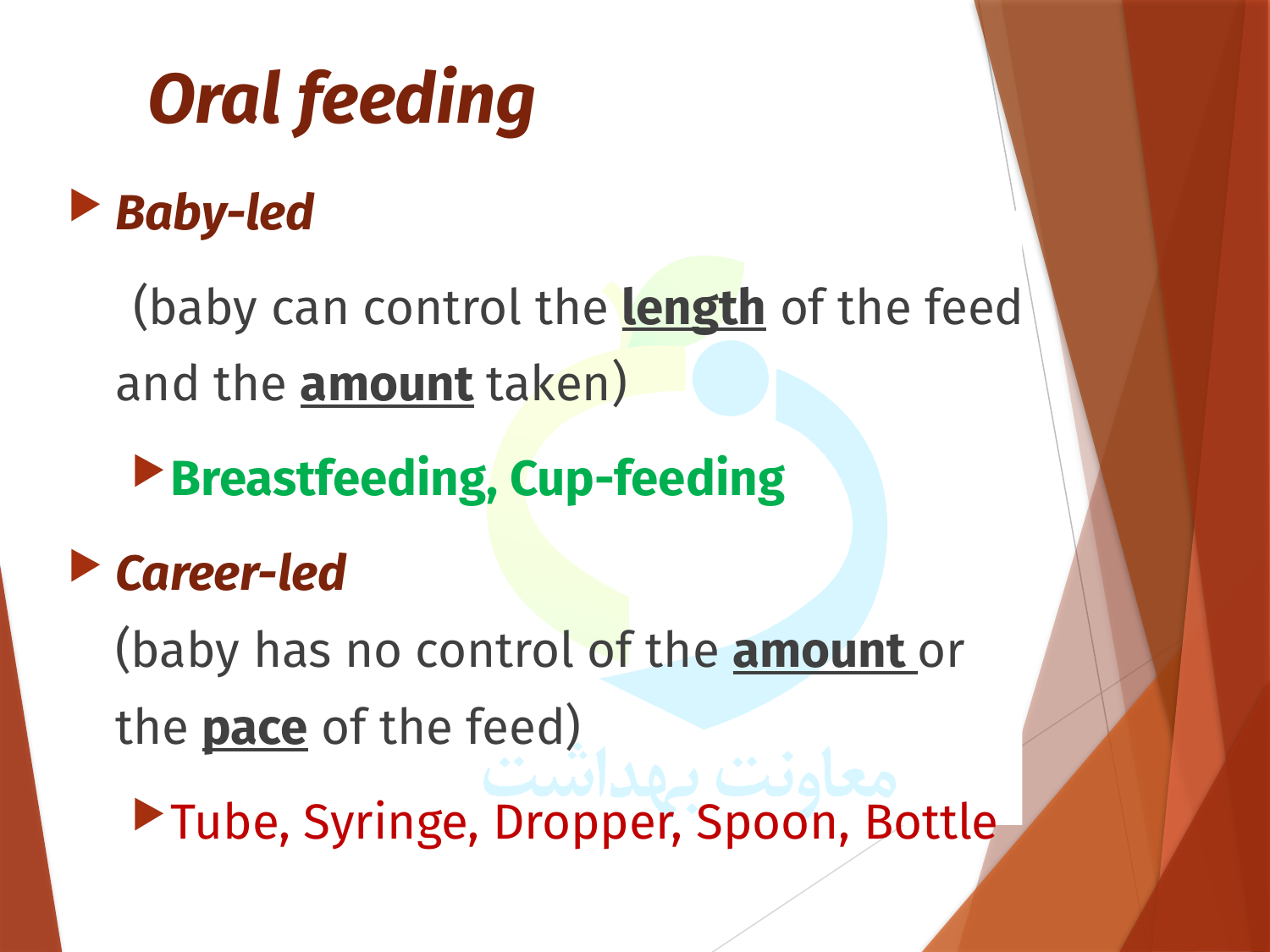

Oral feeding
Baby-led
     (baby can control the length of the feed and the amount taken)
Breastfeeding, Cup-feeding
Career-led                                                  (baby has no control of the amount or the pace of the feed)
Tube, Syringe, Dropper, Spoon, Bottle